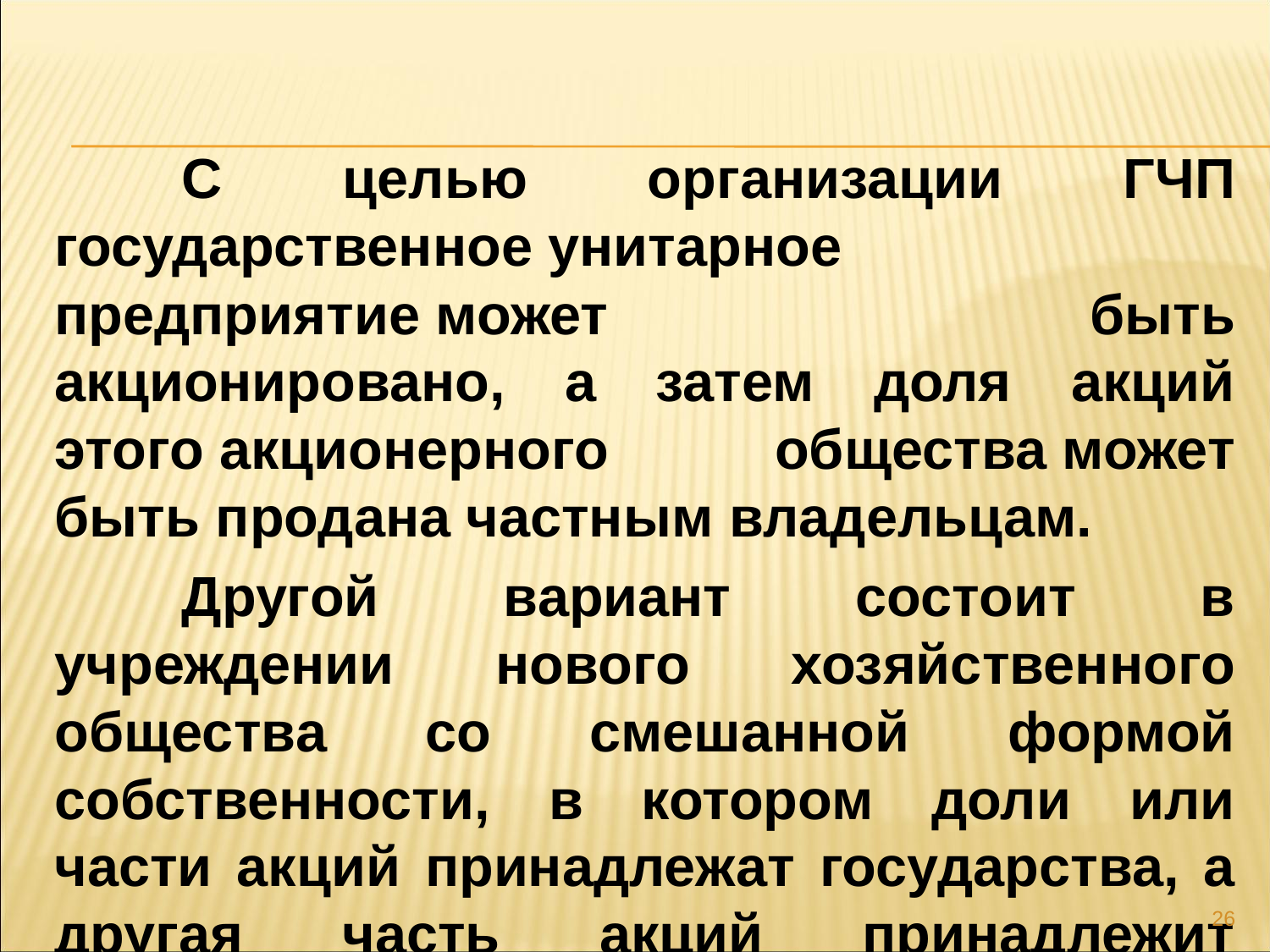

С целью организации ГЧП государственное унитарное предприятие может быть акционировано, а затем доля акций этого акционерного общества может быть продана частным владельцам.
	Другой вариант состоит в учреждении нового хозяйственного общества со смешанной формой собственности, в котором доли или части акций принадлежат государства, а другая часть акций принадлежит частным инвесторам.

26